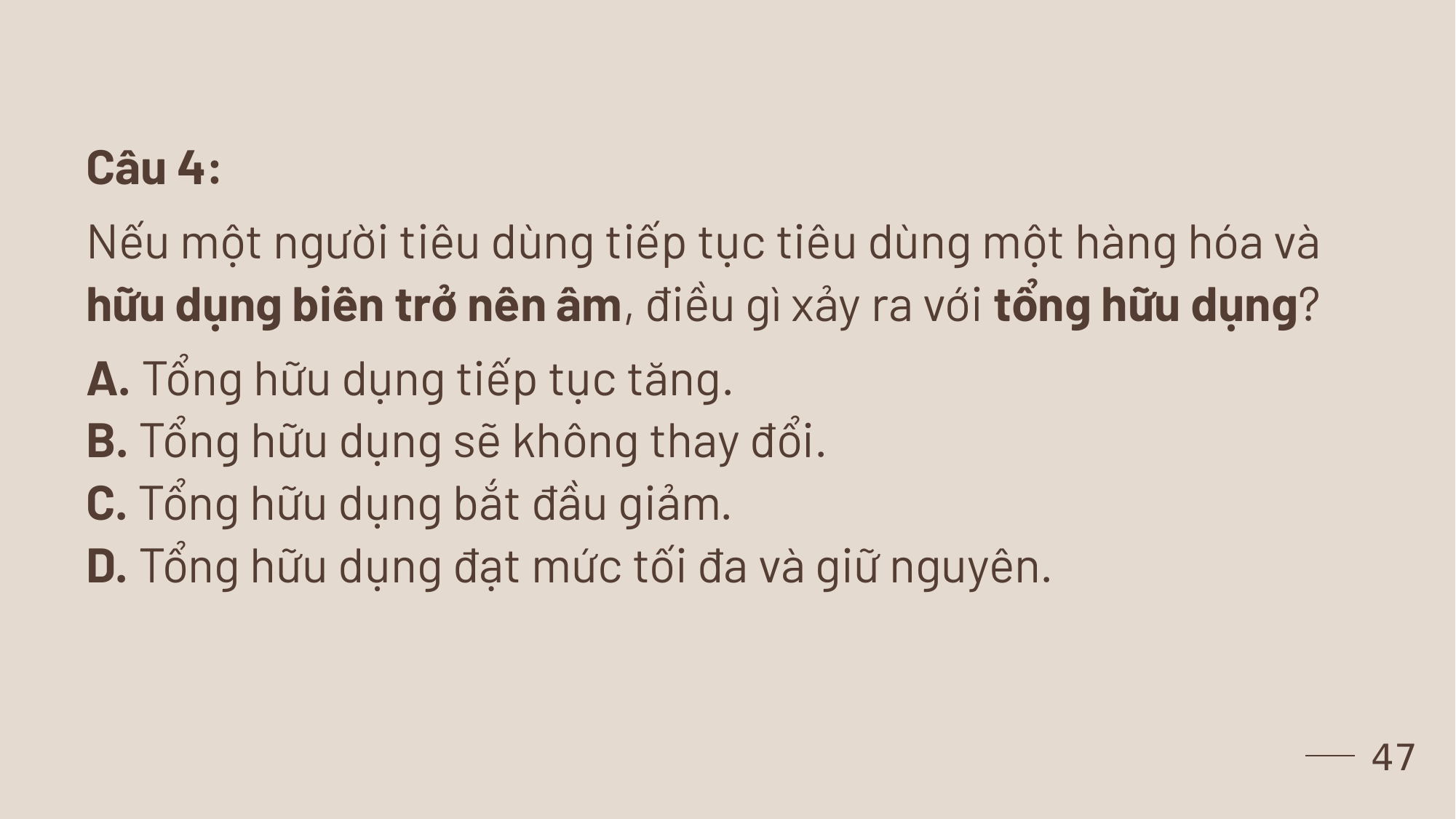

Câu 4:
Nếu một người tiêu dùng tiếp tục tiêu dùng một hàng hóa và hữu dụng biên trở nên âm, điều gì xảy ra với tổng hữu dụng?
A. Tổng hữu dụng tiếp tục tăng.
B. Tổng hữu dụng sẽ không thay đổi.
C. Tổng hữu dụng bắt đầu giảm.
D. Tổng hữu dụng đạt mức tối đa và giữ nguyên.
47